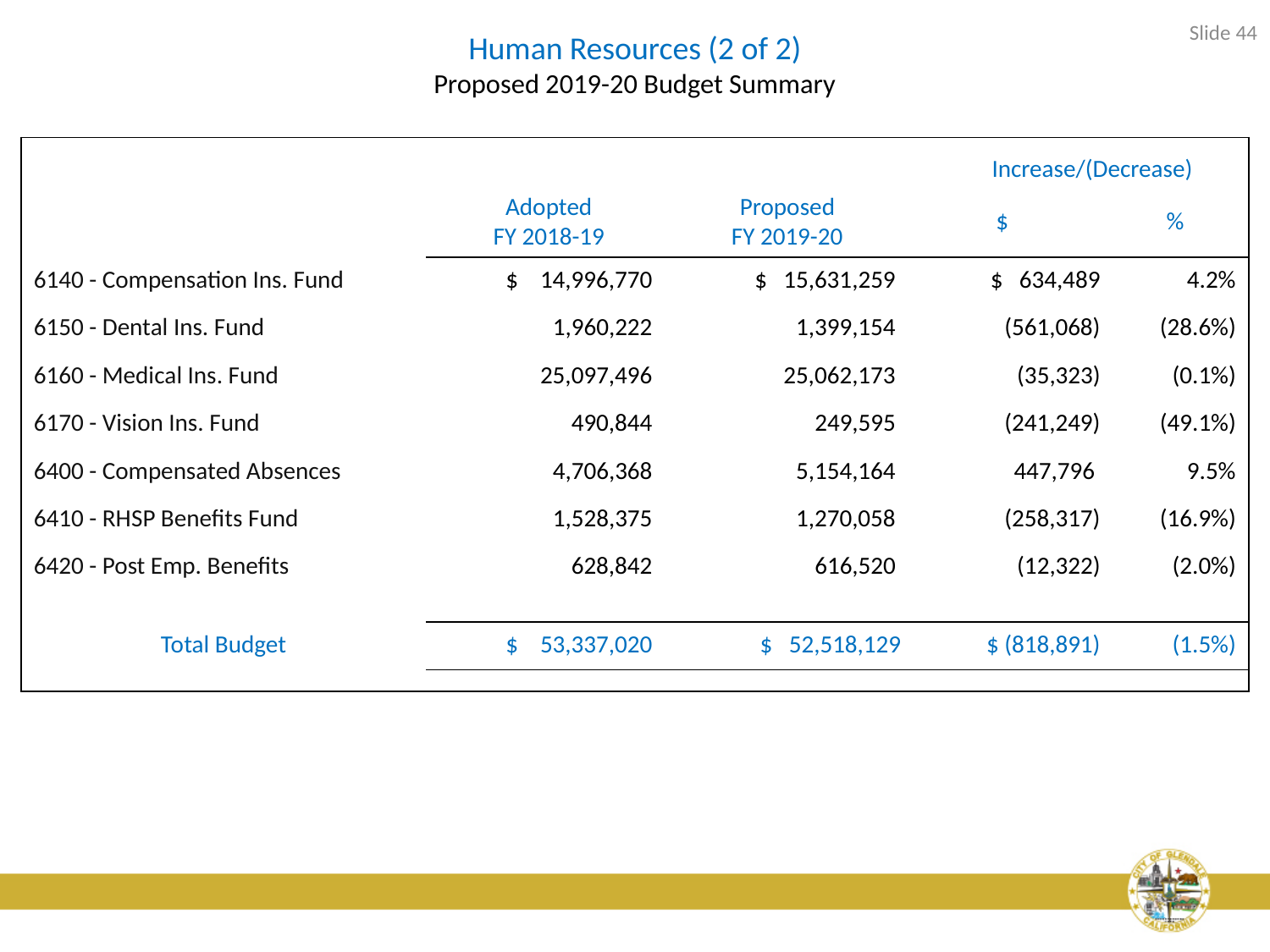

Slide 44
# Human Resources (2 of 2) Proposed 2019-20 Budget Summary
|  | Adopted FY 2018-19 | Proposed FY 2019-20 | Increase/(Decrease) |  |
| --- | --- | --- | --- | --- |
|  |  |  | $ | % |
| 6140 - Compensation Ins. Fund | $ 14,996,770 | $ 15,631,259 | $ 634,489 | 4.2% |
| 6150 - Dental Ins. Fund | 1,960,222 | 1,399,154 | (561,068) | (28.6%) |
| 6160 - Medical Ins. Fund | 25,097,496 | 25,062,173 | (35,323) | (0.1%) |
| 6170 - Vision Ins. Fund | 490,844 | 249,595 | (241,249) | (49.1%) |
| 6400 - Compensated Absences | 4,706,368 | 5,154,164 | 447,796 | 9.5% |
| 6410 - RHSP Benefits Fund | 1,528,375 | 1,270,058 | (258,317) | (16.9%) |
| 6420 - Post Emp. Benefits | 628,842 | 616,520 | (12,322) | (2.0%) |
|  |  |  |  |  |
| Total Budget | $ 53,337,020 | $ 52,518,129 | $ (818,891) | (1.5%) |
|  |  |  |  |  |